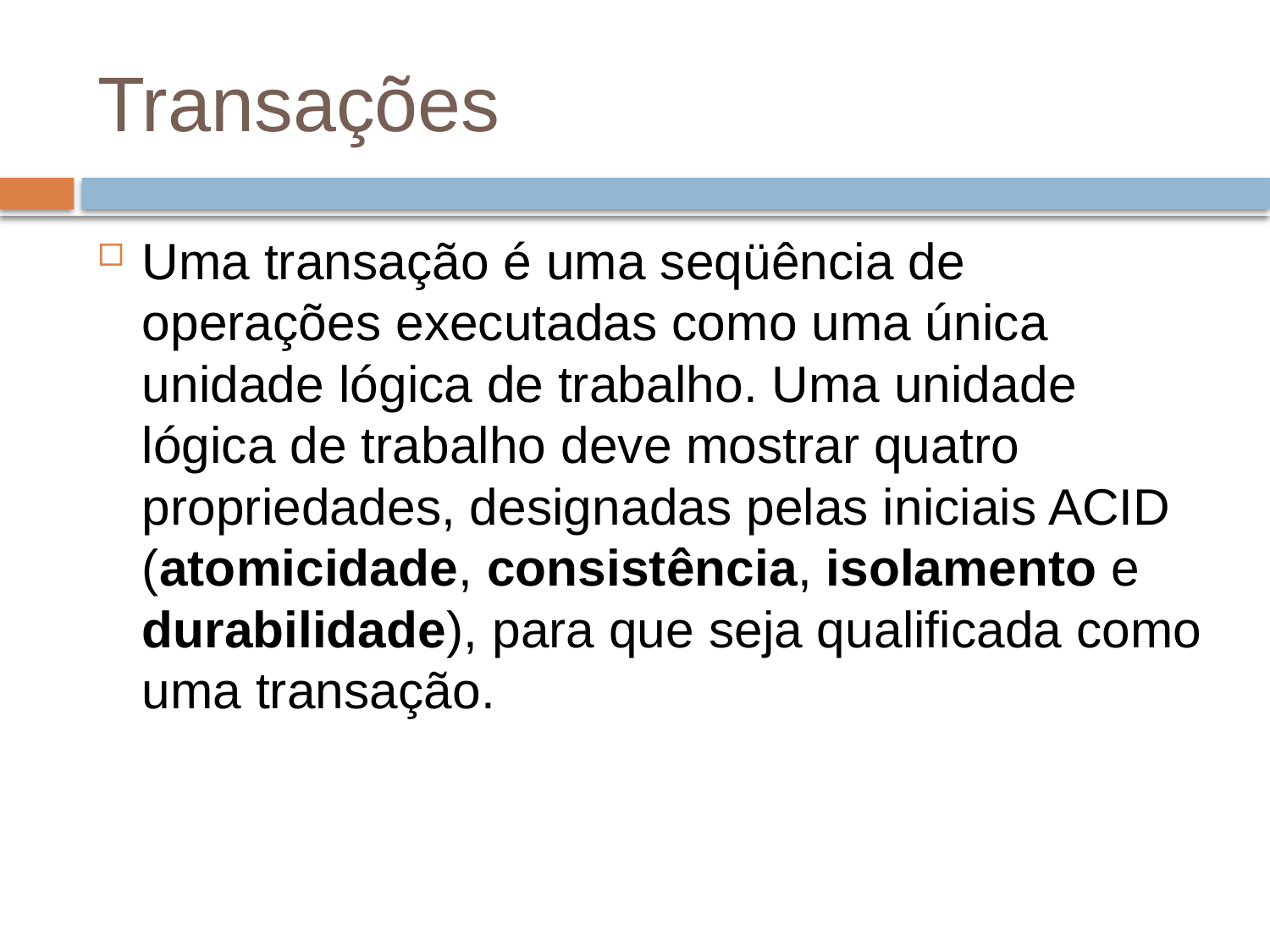

# Transações
Uma transação é uma seqüência de operações executadas como uma única unidade lógica de trabalho. Uma unidade lógica de trabalho deve mostrar quatro propriedades, designadas pelas iniciais ACID (atomicidade, consistência, isolamento e durabilidade), para que seja qualificada como uma transação.